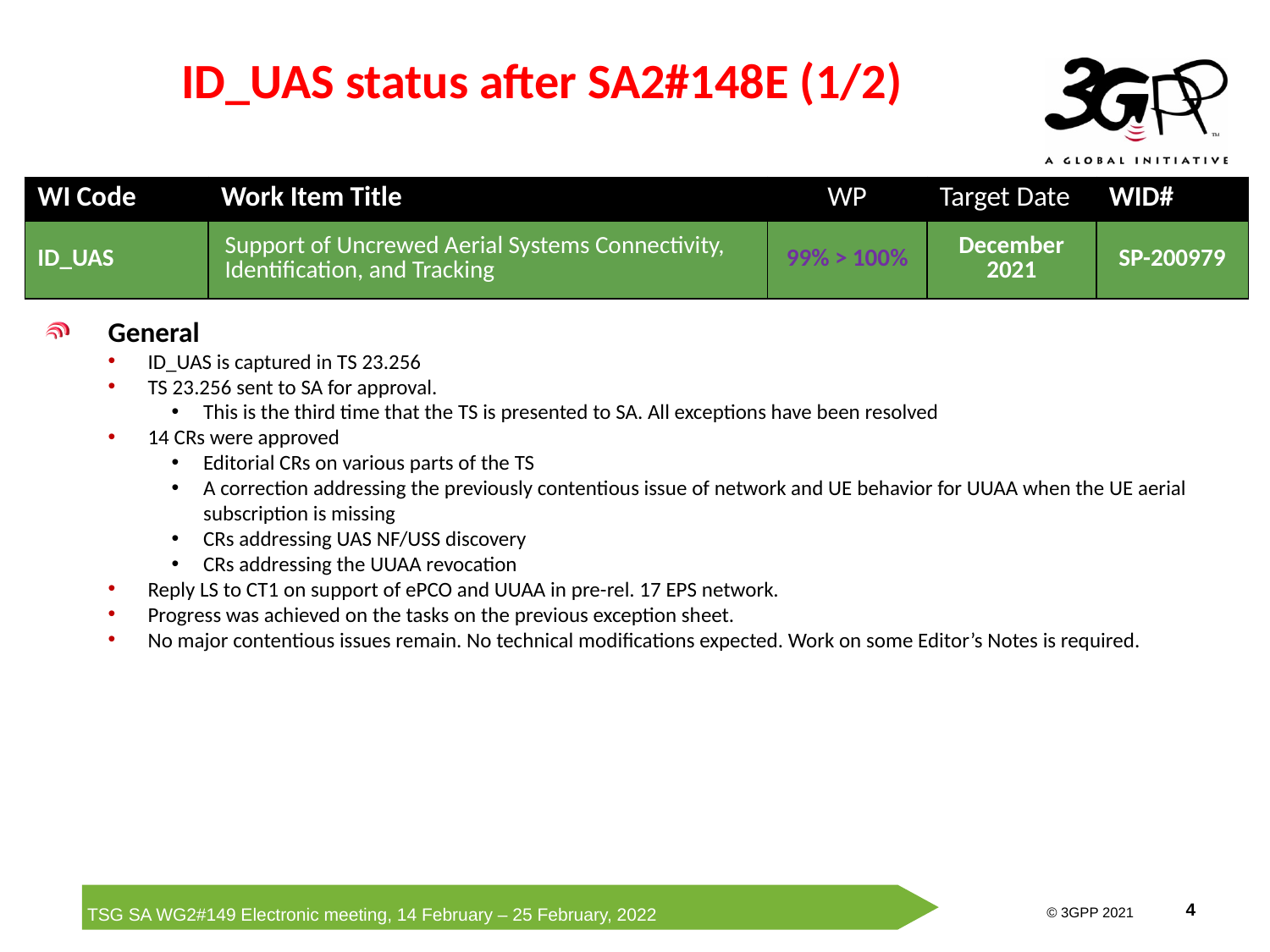

# ID_UAS status after SA2#148E (1/2)
| WI Code | Work Item Title | WP | Target Date | WID# |
| --- | --- | --- | --- | --- |
| ID\_UAS | Support of Uncrewed Aerial Systems Connectivity, Identification, and Tracking | 99% > 100% | December 2021 | SP-200979 |
General
ID_UAS is captured in TS 23.256
TS 23.256 sent to SA for approval.
This is the third time that the TS is presented to SA. All exceptions have been resolved
14 CRs were approved
Editorial CRs on various parts of the TS
A correction addressing the previously contentious issue of network and UE behavior for UUAA when the UE aerial subscription is missing
CRs addressing UAS NF/USS discovery
CRs addressing the UUAA revocation
Reply LS to CT1 on support of ePCO and UUAA in pre-rel. 17 EPS network.
Progress was achieved on the tasks on the previous exception sheet.
No major contentious issues remain. No technical modifications expected. Work on some Editor’s Notes is required.